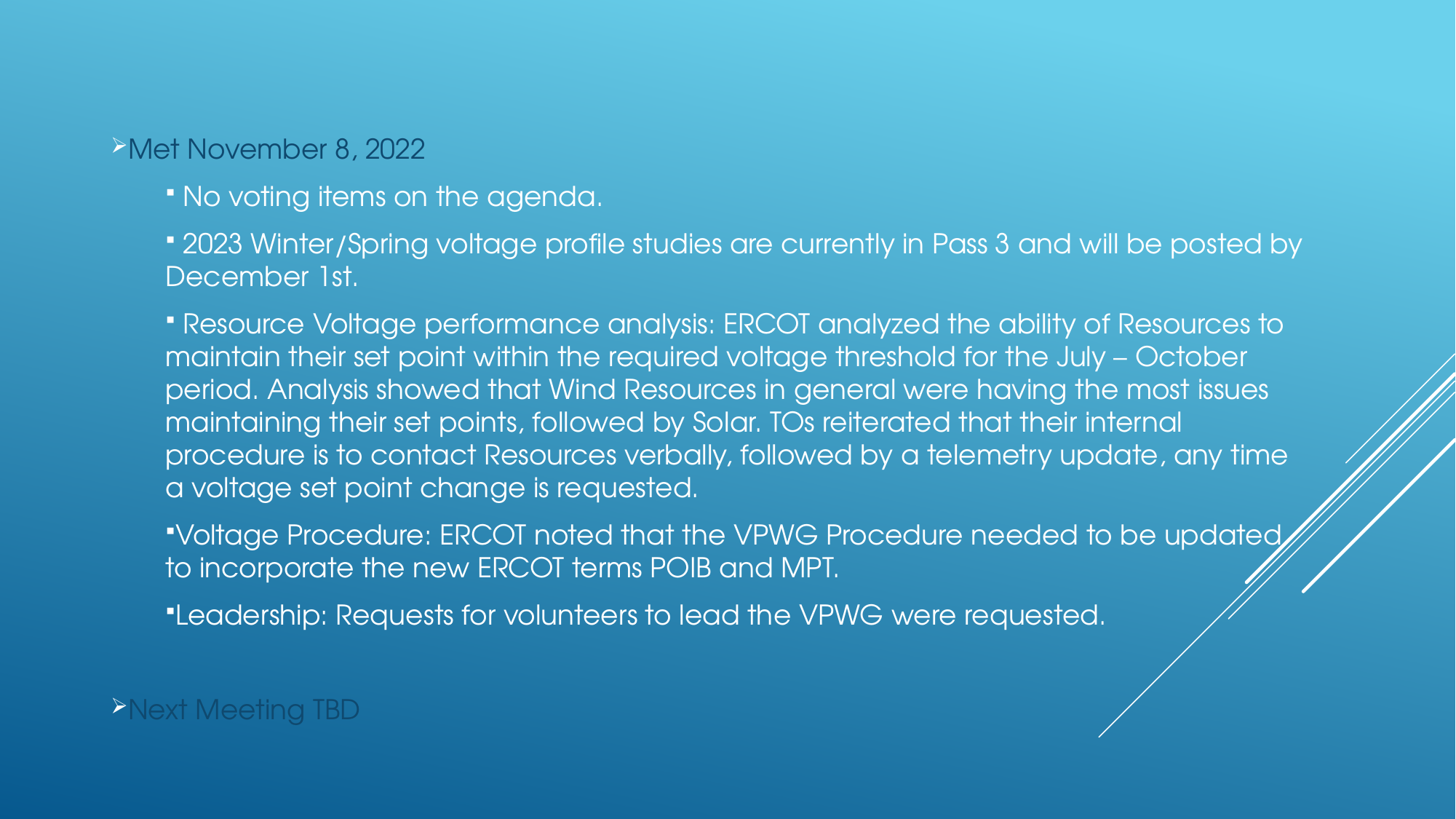

Met November 8, 2022
 No voting items on the agenda.
 2023 Winter/Spring voltage profile studies are currently in Pass 3 and will be posted by December 1st.
 Resource Voltage performance analysis: ERCOT analyzed the ability of Resources to maintain their set point within the required voltage threshold for the July – October period. Analysis showed that Wind Resources in general were having the most issues maintaining their set points, followed by Solar. TOs reiterated that their internal procedure is to contact Resources verbally, followed by a telemetry update, any time a voltage set point change is requested.
Voltage Procedure: ERCOT noted that the VPWG Procedure needed to be updated to incorporate the new ERCOT terms POIB and MPT.
Leadership: Requests for volunteers to lead the VPWG were requested.

Next Meeting TBD